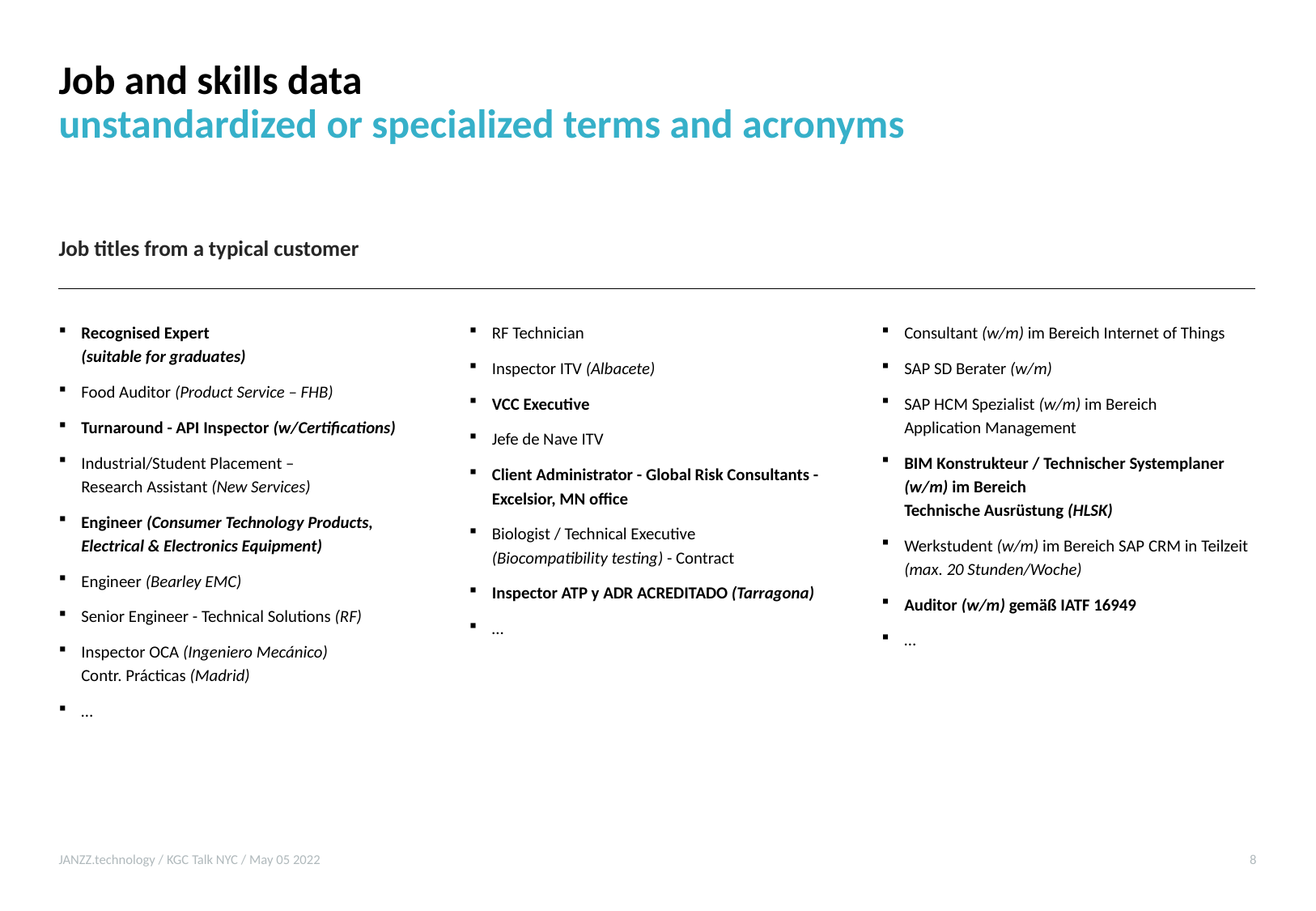

# Job and skills data unstandardized or specialized terms and acronyms
Job titles from a typical customer
Recognised Expert
(suitable for graduates)
Food Auditor (Product Service – FHB)
Turnaround - API Inspector (w/Certifications)
Industrial/Student Placement –
Research Assistant (New Services)
Engineer (Consumer Technology Products, Electrical & Electronics Equipment)
Engineer (Bearley EMC)
Senior Engineer - Technical Solutions (RF)
Inspector OCA (Ingeniero Mecánico)
Contr. Prácticas (Madrid)
…
RF Technician
Inspector ITV (Albacete)
VCC Executive
Jefe de Nave ITV
Client Administrator - Global Risk Consultants - Excelsior, MN office
Biologist / Technical Executive
(Biocompatibility testing) - Contract
Inspector ATP y ADR ACREDITADO (Tarragona)
…
Consultant (w/m) im Bereich Internet of Things
SAP SD Berater (w/m)
SAP HCM Spezialist (w/m) im Bereich
Application Management
BIM Konstrukteur / Technischer Systemplaner (w/m) im Bereich
Technische Ausrüstung (HLSK)
Werkstudent (w/m) im Bereich SAP CRM in Teilzeit (max. 20 Stunden/Woche)
Auditor (w/m) gemäß IATF 16949
…
JANZZ.technology / KGC Talk NYC / May 05 2022
8